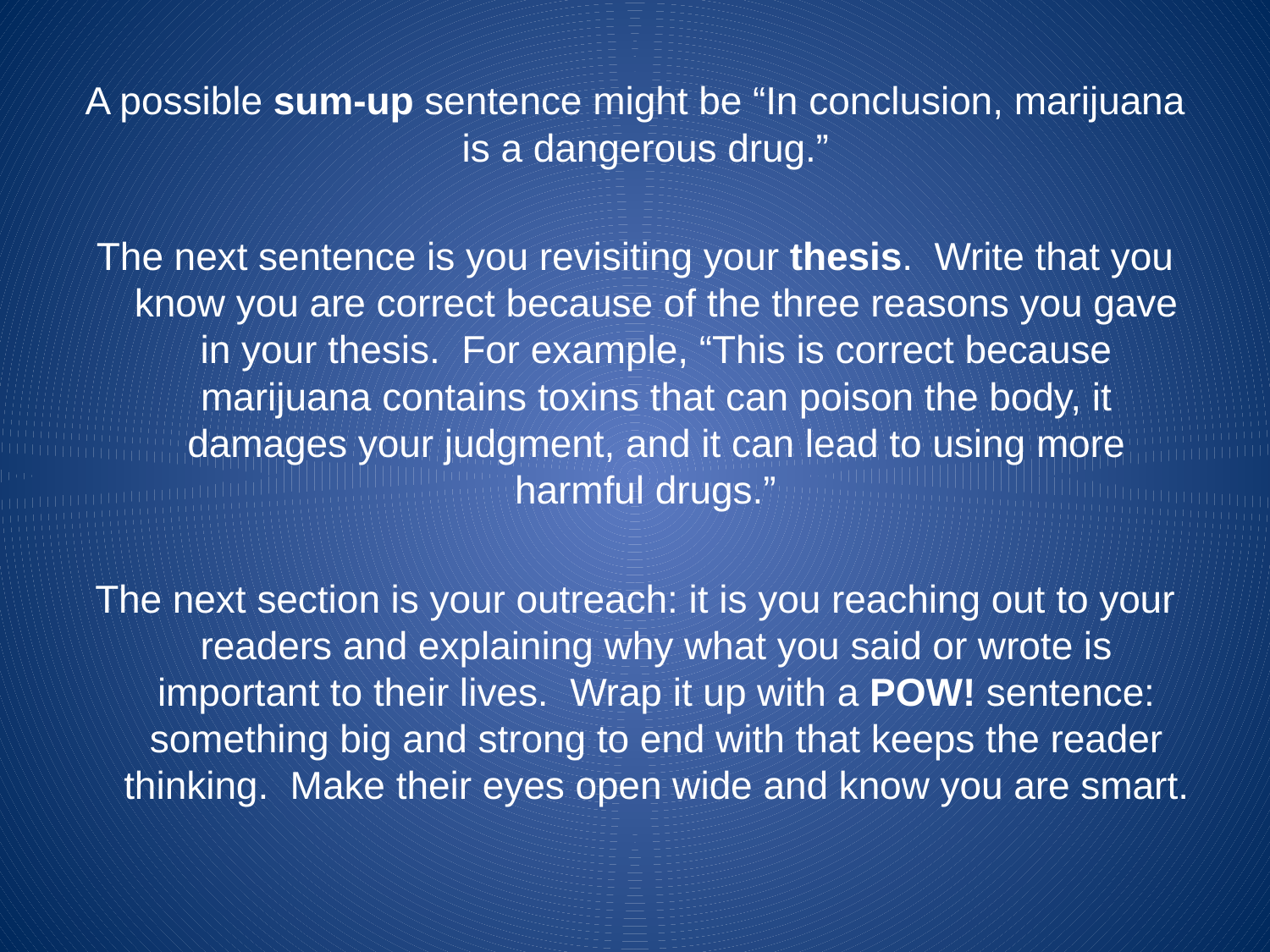

#
A possible sum-up sentence might be “In conclusion, marijuana is a dangerous drug.”

The next sentence is you revisiting your thesis.  Write that you know you are correct because of the three reasons you gave in your thesis.  For example, “This is correct because marijuana contains toxins that can poison the body, it damages your judgment, and it can lead to using more harmful drugs.”

The next section is your outreach: it is you reaching out to your readers and explaining why what you said or wrote is important to their lives.  Wrap it up with a POW! sentence: something big and strong to end with that keeps the reader thinking.  Make their eyes open wide and know you are smart.